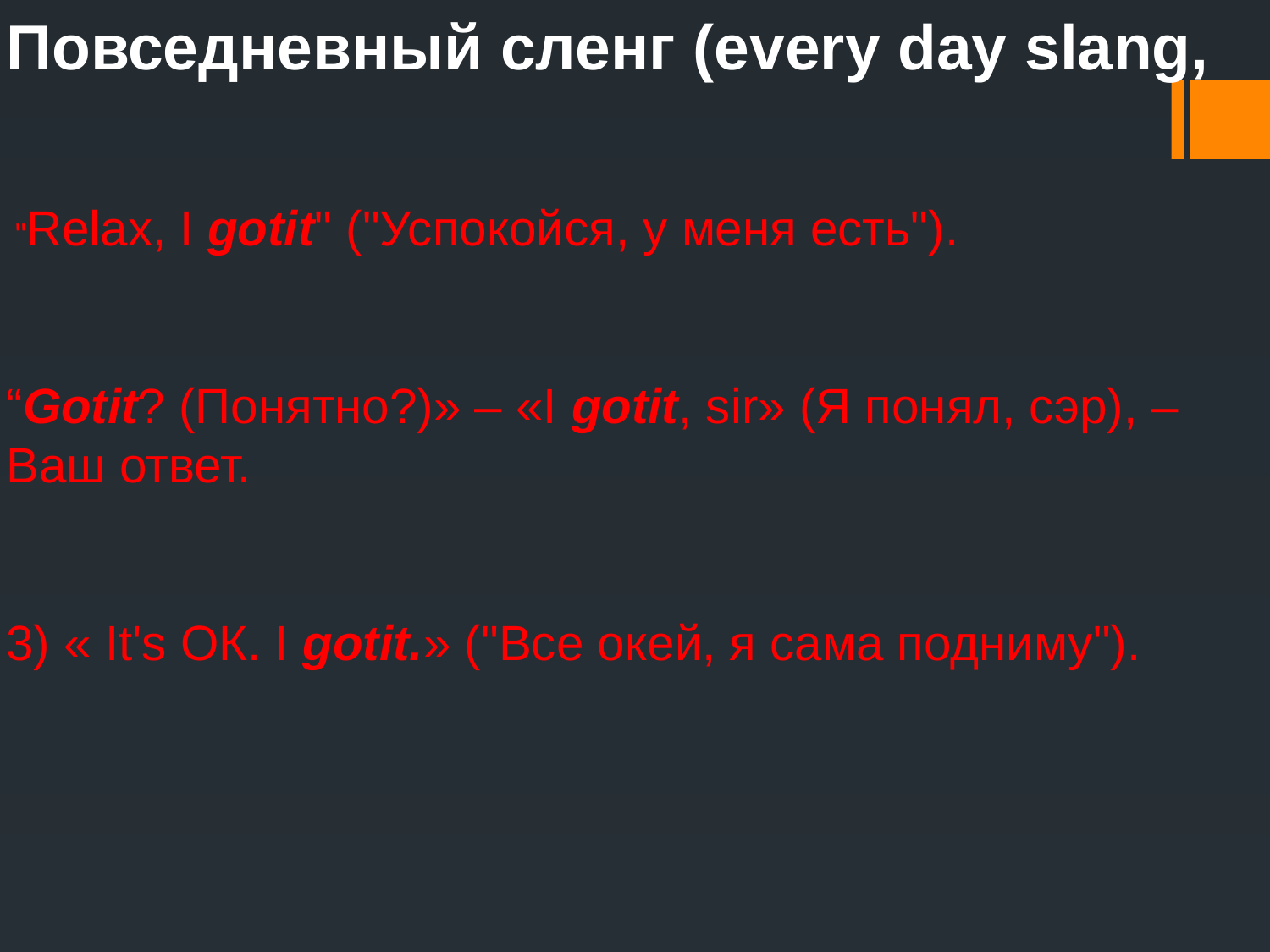

Повседневный сленг (every day slang,

 "Relax, I gotit" ("Успокойся, у меня есть").

“Gotit? (Понятно?)» – «I gotit, sir» (Я понял, сэр), – Ваш ответ.

3) « It's ОК. I gotit.» ("Все окей, я сама подниму").
реакция поднять ее и вручить хозяйке, однако женщина говори Вам: « It's ОК. I gotit.» ("Все окей, я сама подниму").